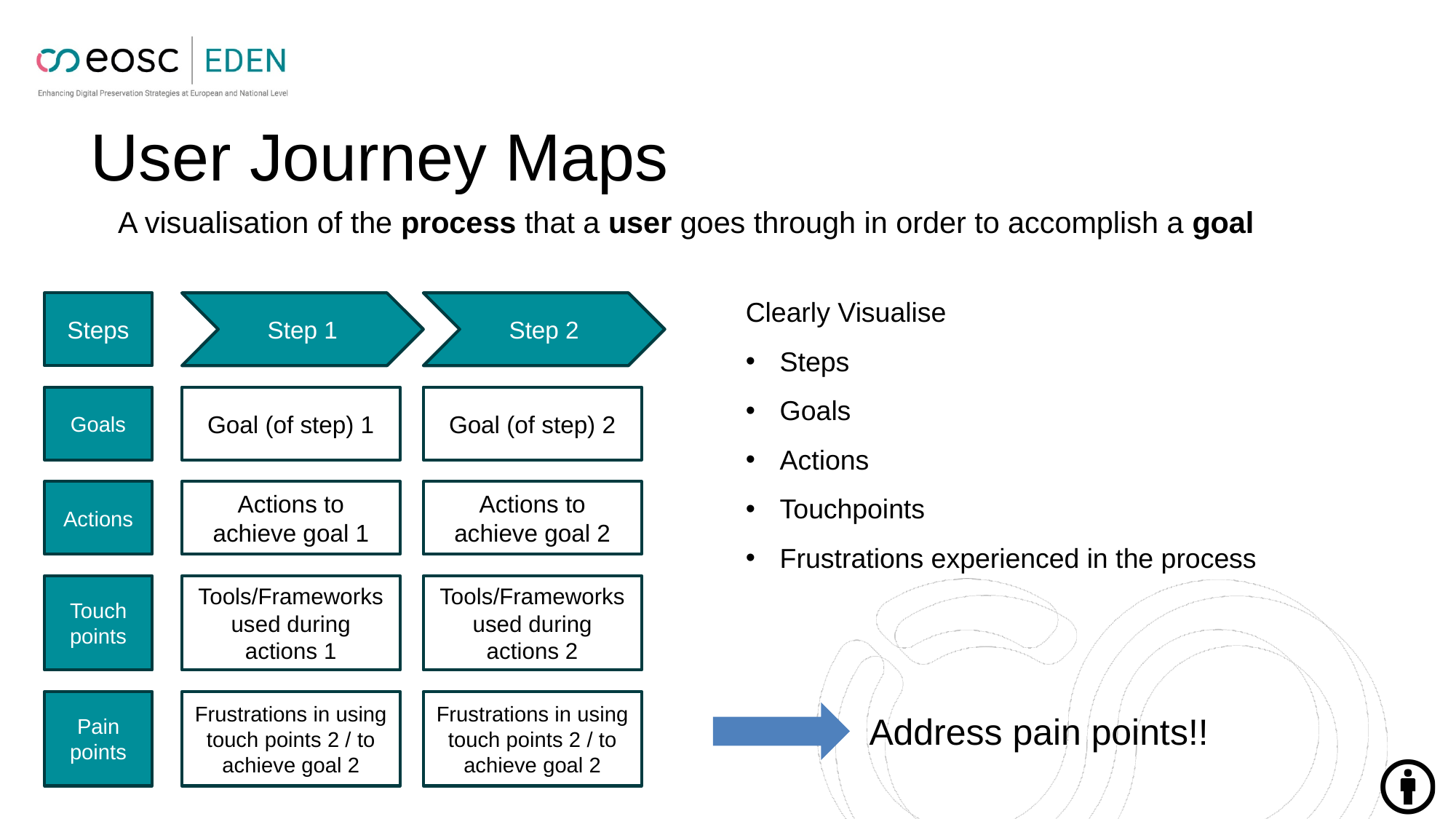

# User Journey Maps
A visualisation of the process that a user goes through in order to accomplish a goal
Clearly Visualise
Steps
Goals
Actions
Touchpoints
Frustrations experienced in the process
Steps
Step 1
Step 2
Goals
Goal (of step) 1
Goal (of step) 2
Actions
Actions to achieve goal 1
Actions to achieve goal 2
Tools/Frameworks used during actions 1
Tools/Frameworks used during actions 2
Touch
points
Frustrations in using touch points 2 / to achieve goal 2
Frustrations in using touch points 2 / to achieve goal 2
Pain
points

Address pain points!!